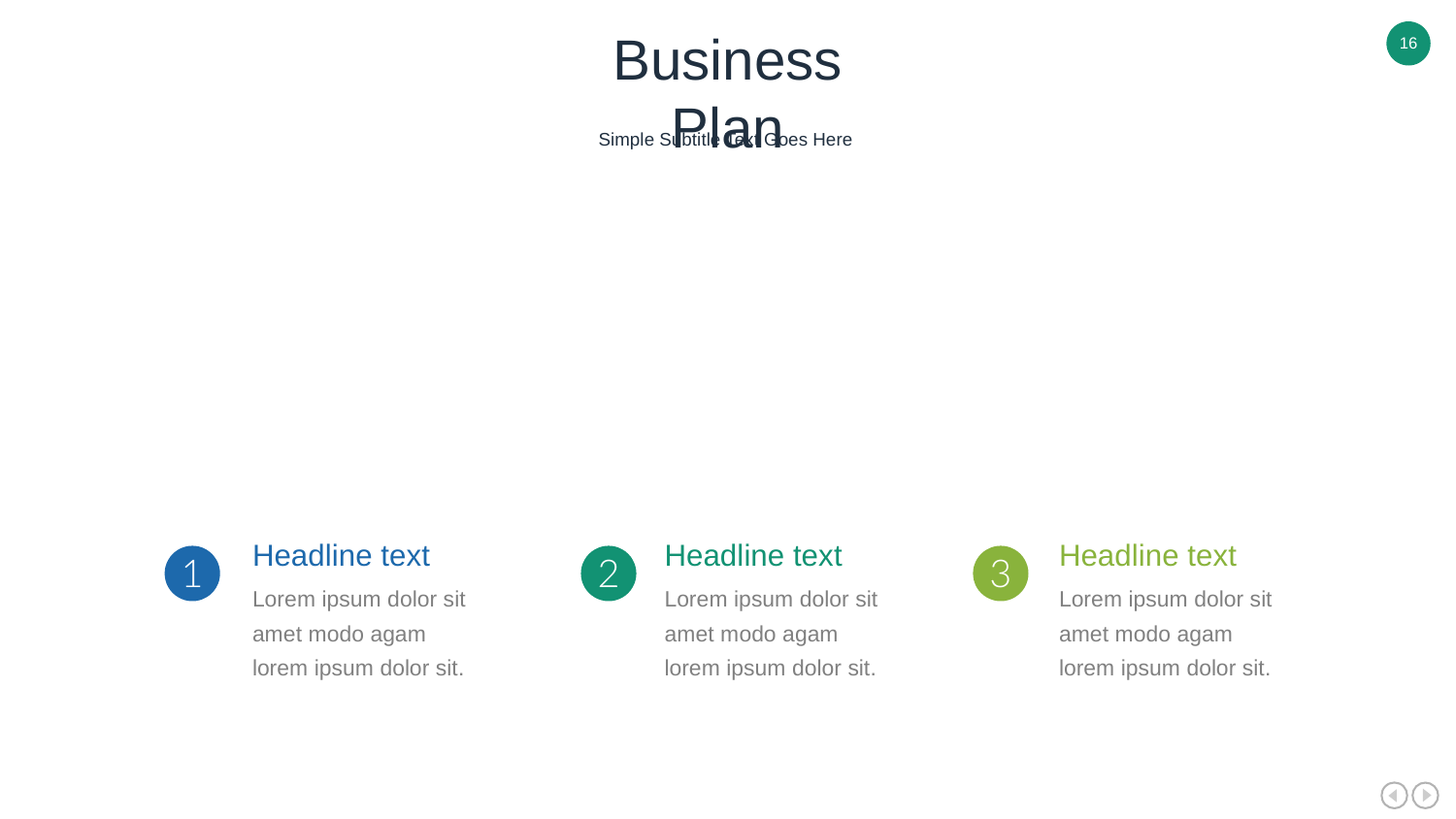

Business Plan
Simple Subtitle Text Goes Here

Headline text
Lorem ipsum dolor sit amet modo agam lorem ipsum dolor sit.

1
Headline text
Lorem ipsum dolor sit amet modo agam lorem ipsum dolor sit.

2
Headline text
Lorem ipsum dolor sit amet modo agam lorem ipsum dolor sit.

3